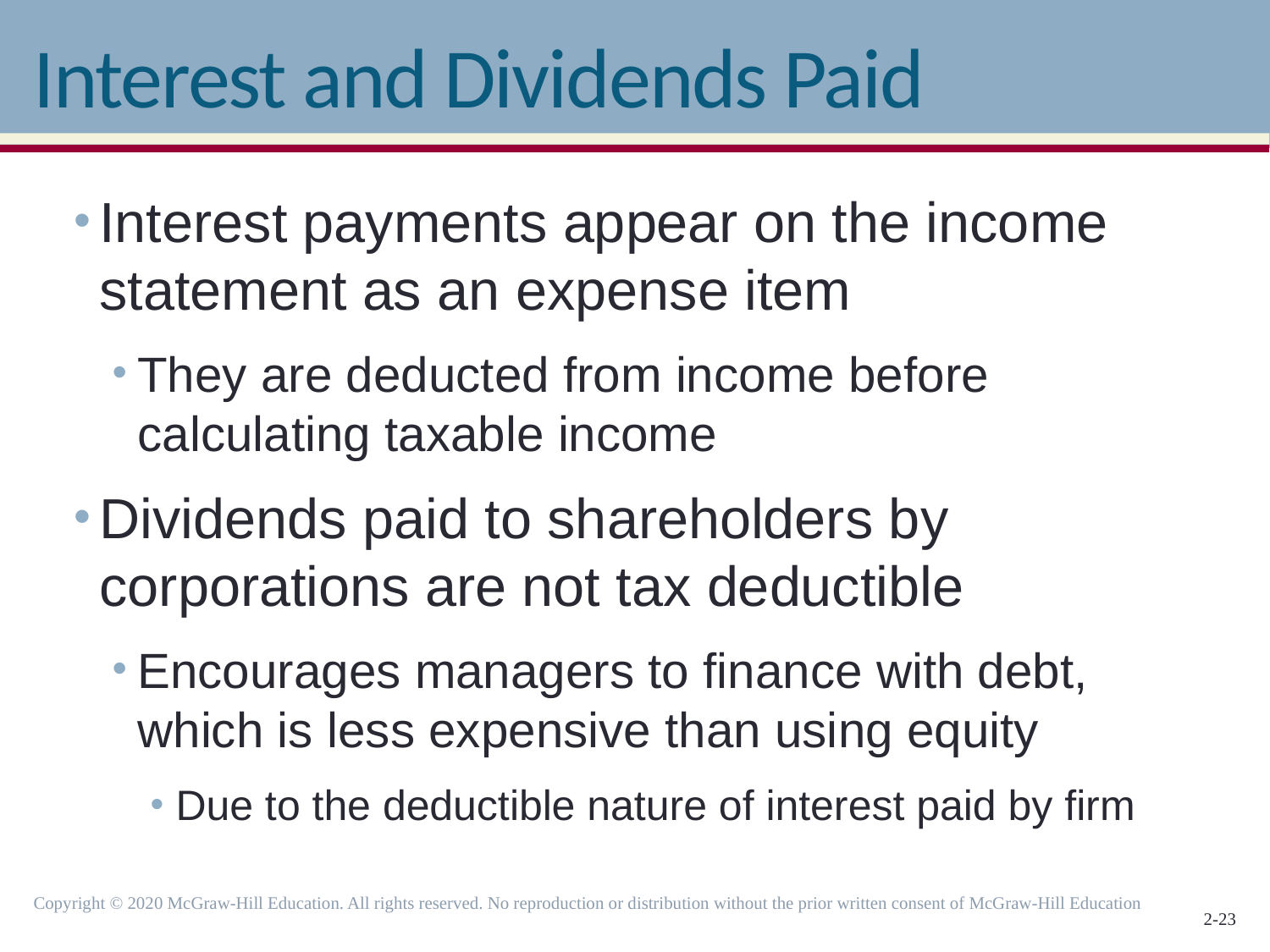

# Interest and Dividends Paid
Interest payments appear on the income statement as an expense item
They are deducted from income before calculating taxable income
Dividends paid to shareholders by corporations are not tax deductible
Encourages managers to finance with debt, which is less expensive than using equity
Due to the deductible nature of interest paid by firm
Copyright © 2020 McGraw-Hill Education. All rights reserved. No reproduction or distribution without the prior written consent of McGraw-Hill Education